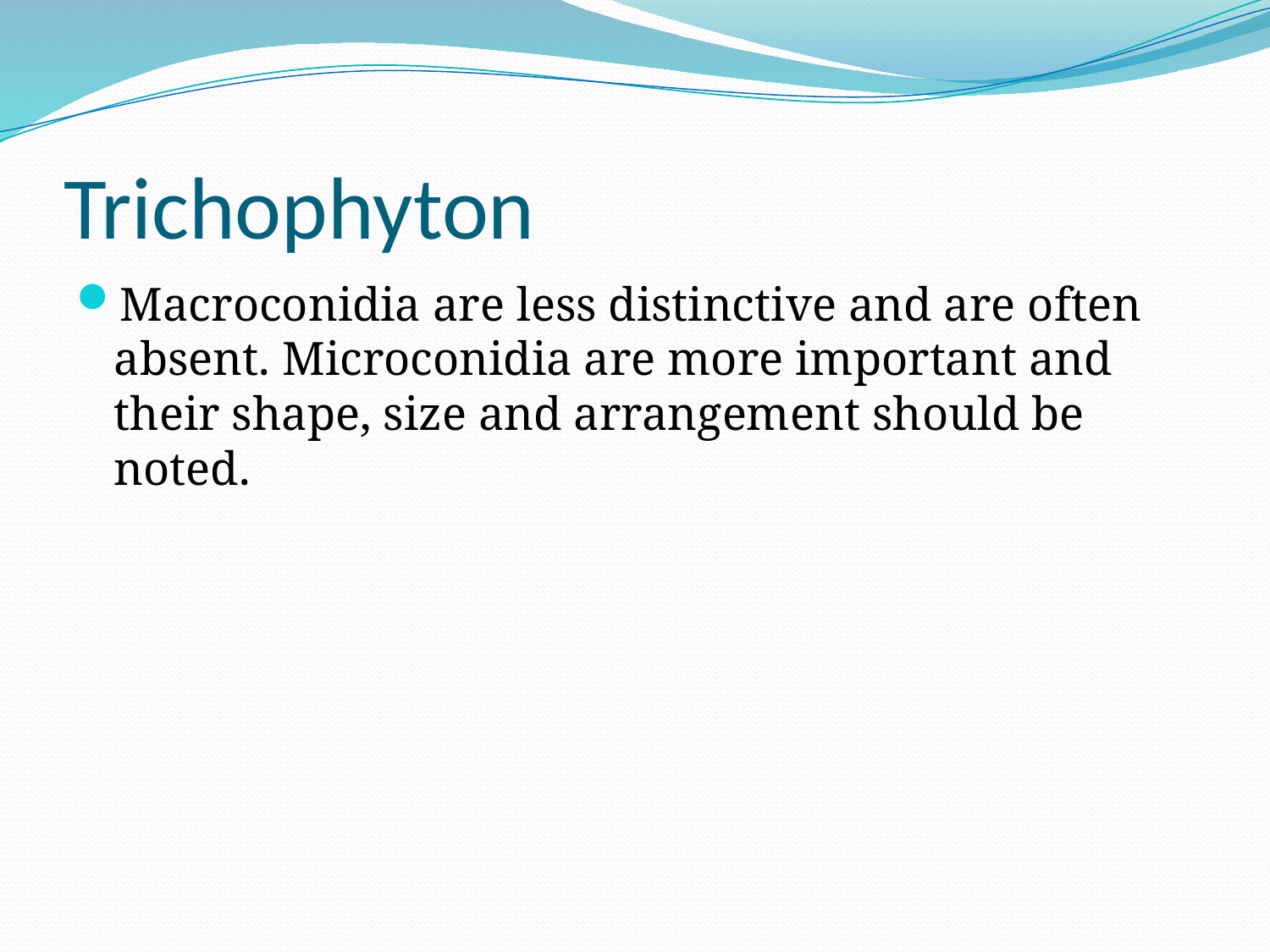

# Trichophyton
Macroconidia are less distinctive and are often absent. Microconidia are more important and their shape, size and arrangement should be noted.